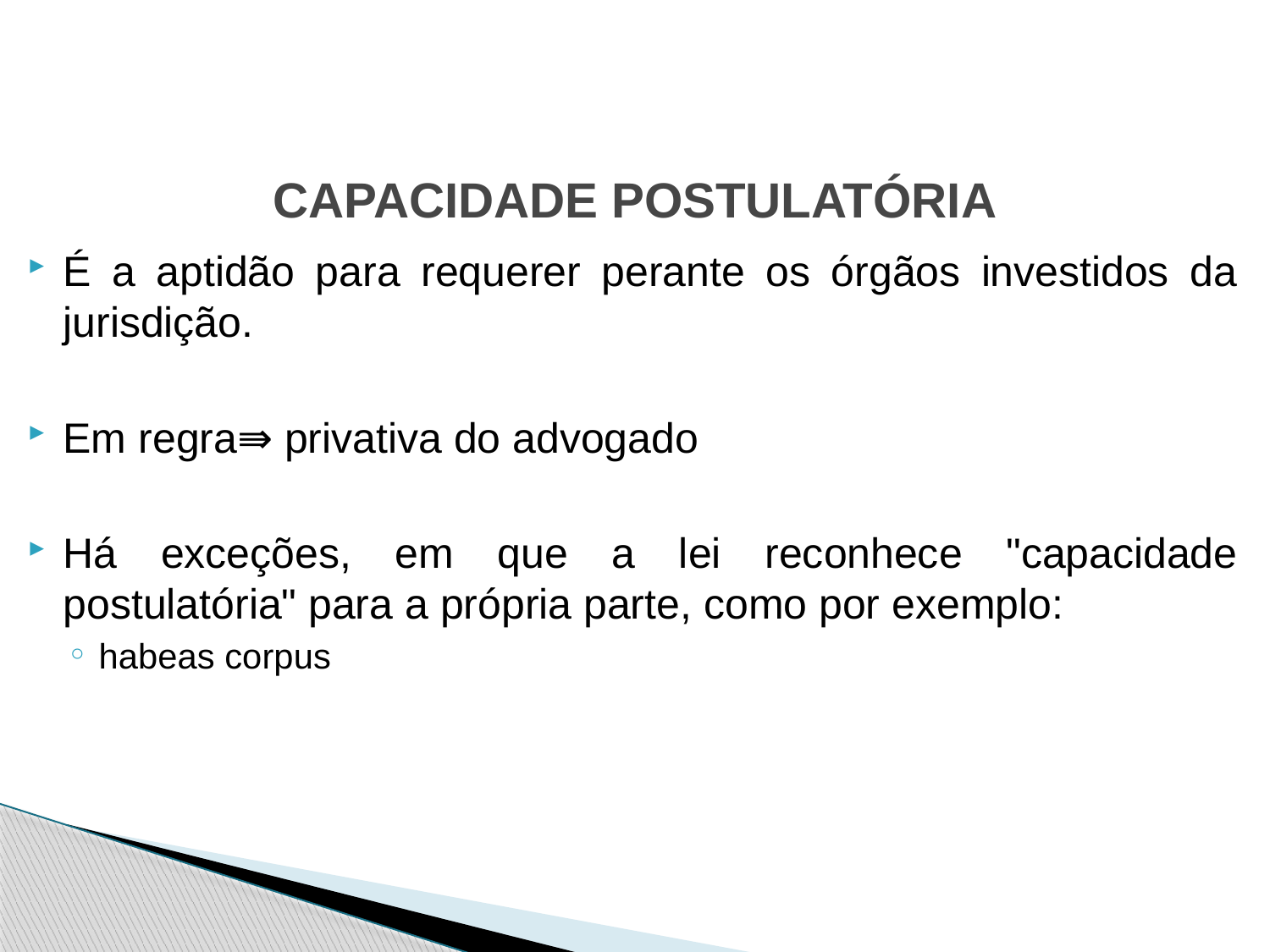

# CAPACIDADE POSTULATÓRIA
É a aptidão para requerer perante os órgãos investidos da jurisdição.

Em regra⇛ privativa do advogado

Há exceções, em que a lei reconhece "capacidade postulatória" para a própria parte, como por exemplo:
habeas corpus